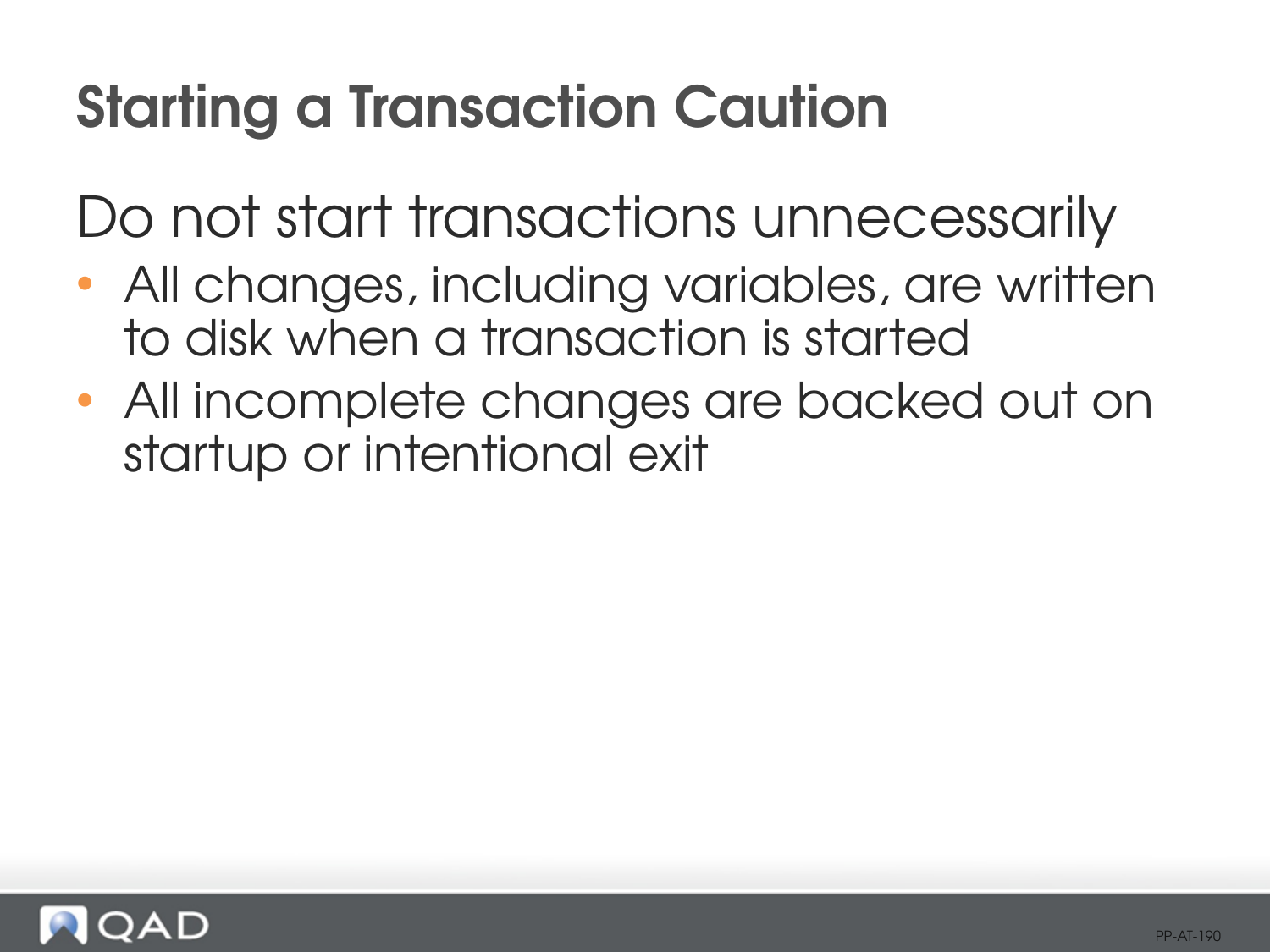

# Starting a Transaction Caution
Do not start transactions unnecessarily
All changes, including variables, are written to disk when a transaction is started
All incomplete changes are backed out on
startup or intentional exit
PP-AT-190